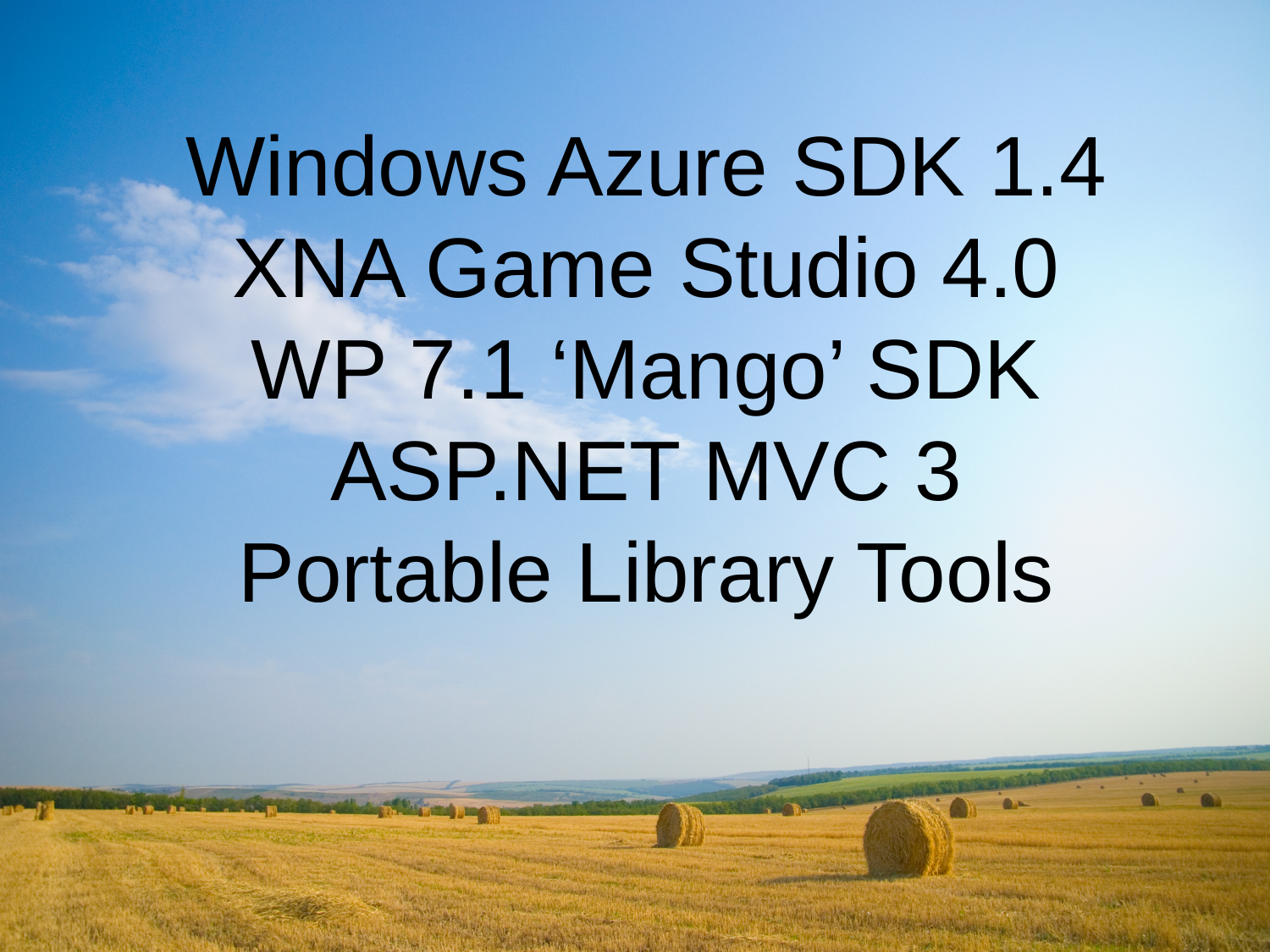

# Windows Azure SDK 1.4 XNA Game Studio 4.0 WP 7.1 ‘Mango’ SDK ASP.NET MVC 3 Portable Library Tools